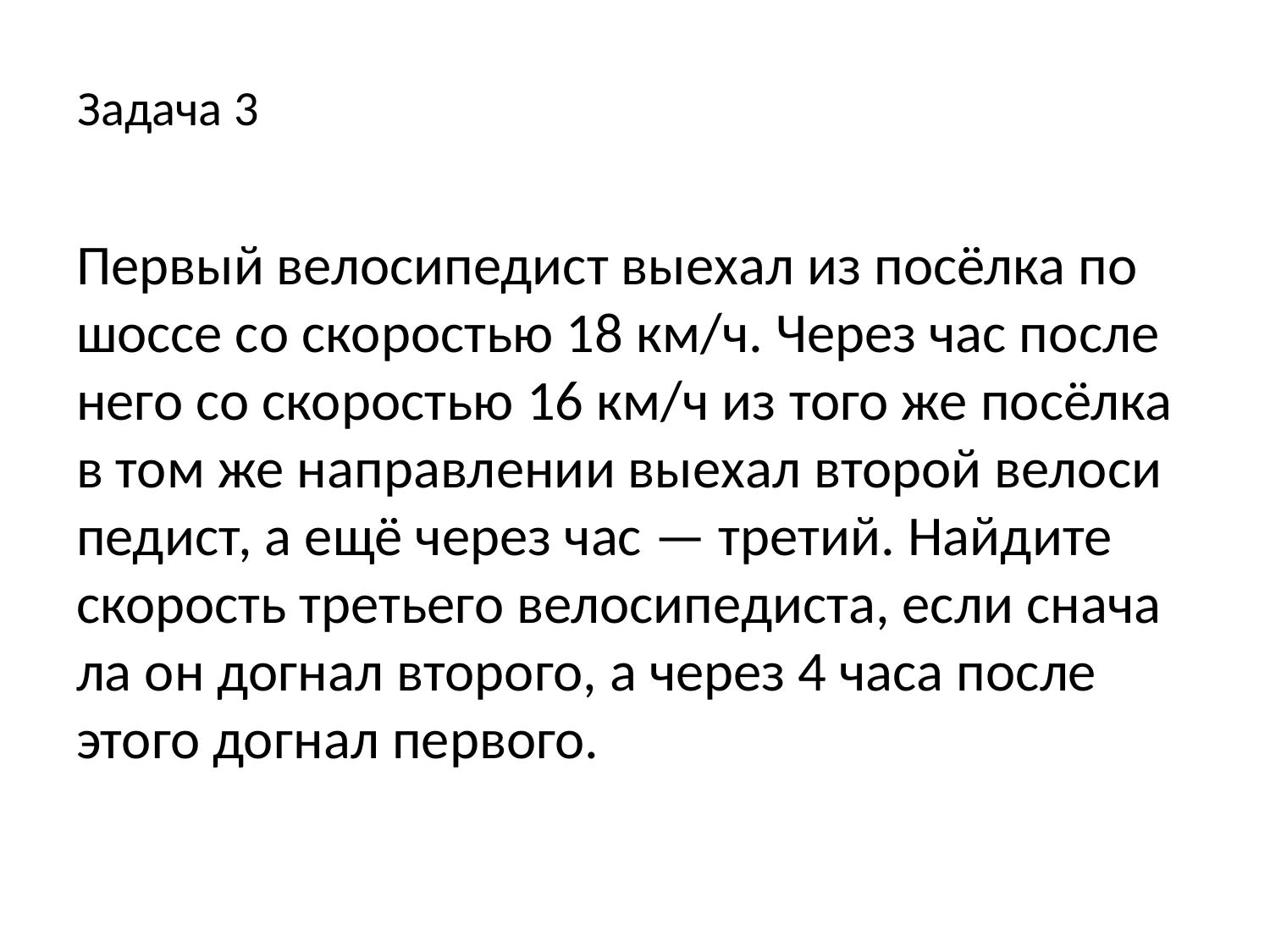

# Задача 3
Пер­вый ве­ло­си­пе­дист вы­ехал из посёлка по шоссе со ско­ро­стью 18 км/ч. Через час после него со ско­ро­стью 16 км/ч из того же посёлка в том же на­прав­ле­нии вы­ехал вто­рой ве­ло­си­пе­дист, а ещё через час — тре­тий. Най­ди­те ско­рость тре­тье­го ве­ло­си­пе­ди­ста, если сна­ча­ла он до­гнал вто­ро­го, а через 4 часа после этого до­гнал пер­во­го.